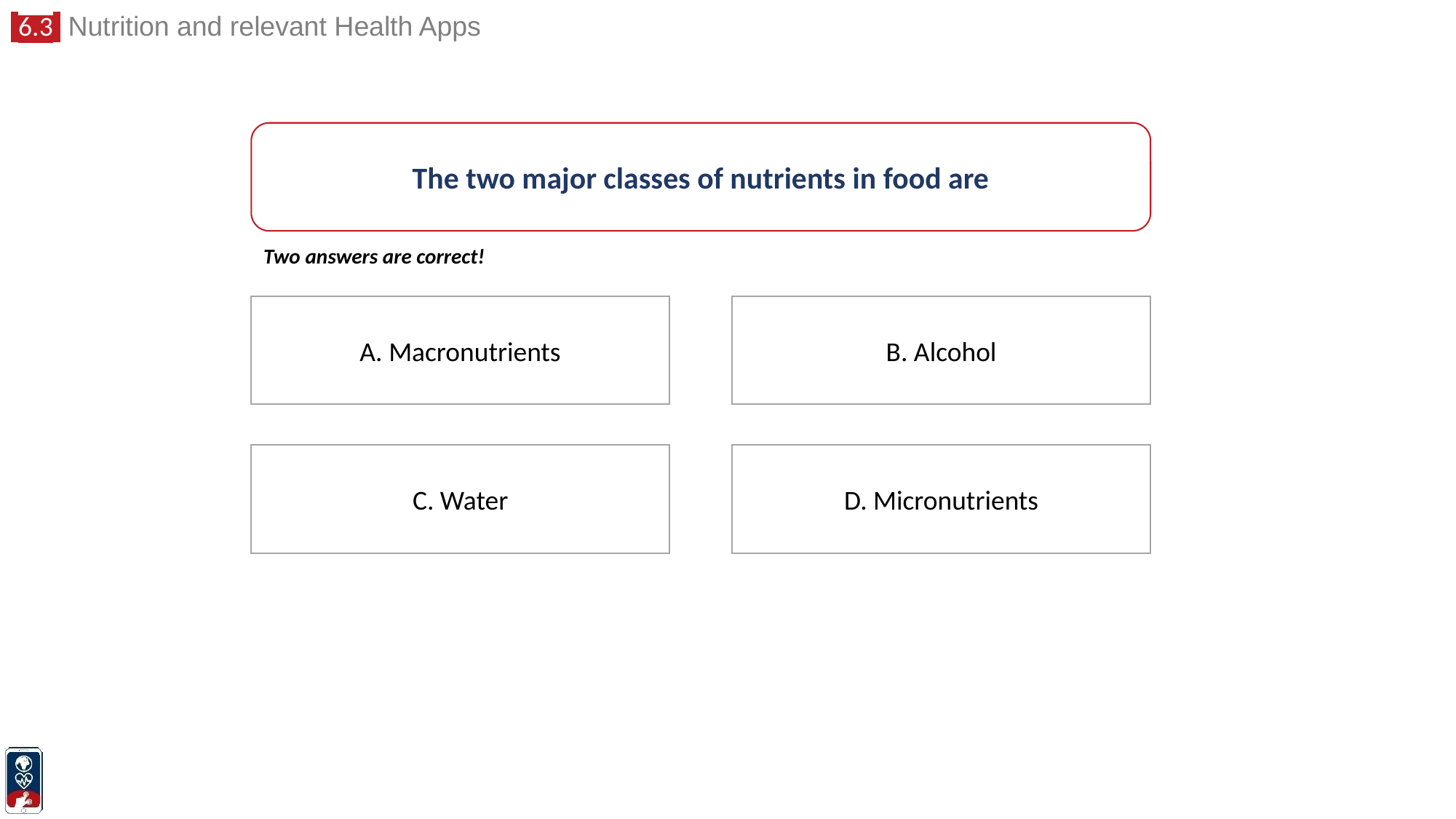

The two major classes of nutrients in food are
Two answers are correct!
B. Alcohol
A. Macronutrients
D. Micronutrients
C. Water